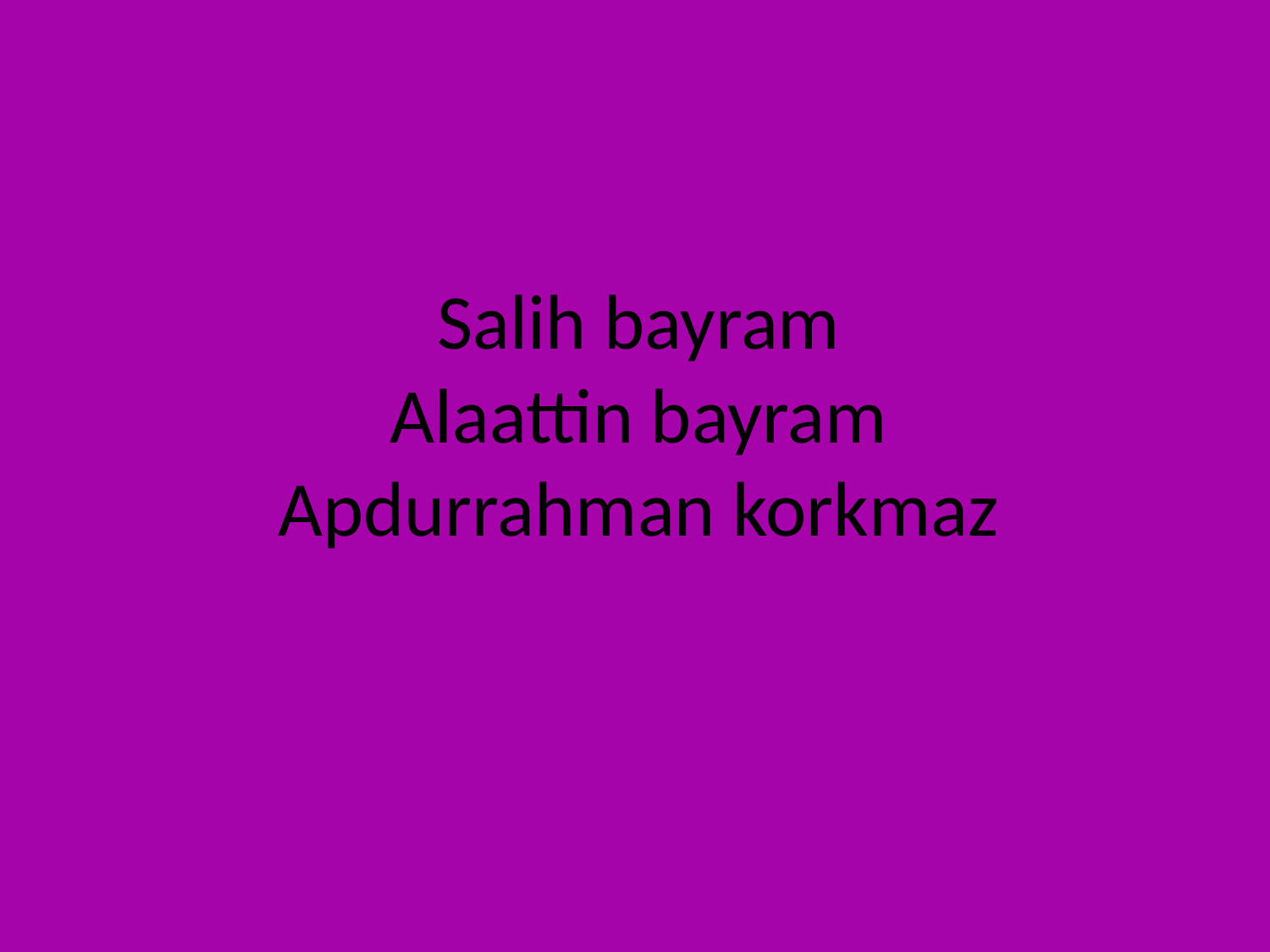

# Salih bayram Alaattin bayram Apdurrahman korkmaz